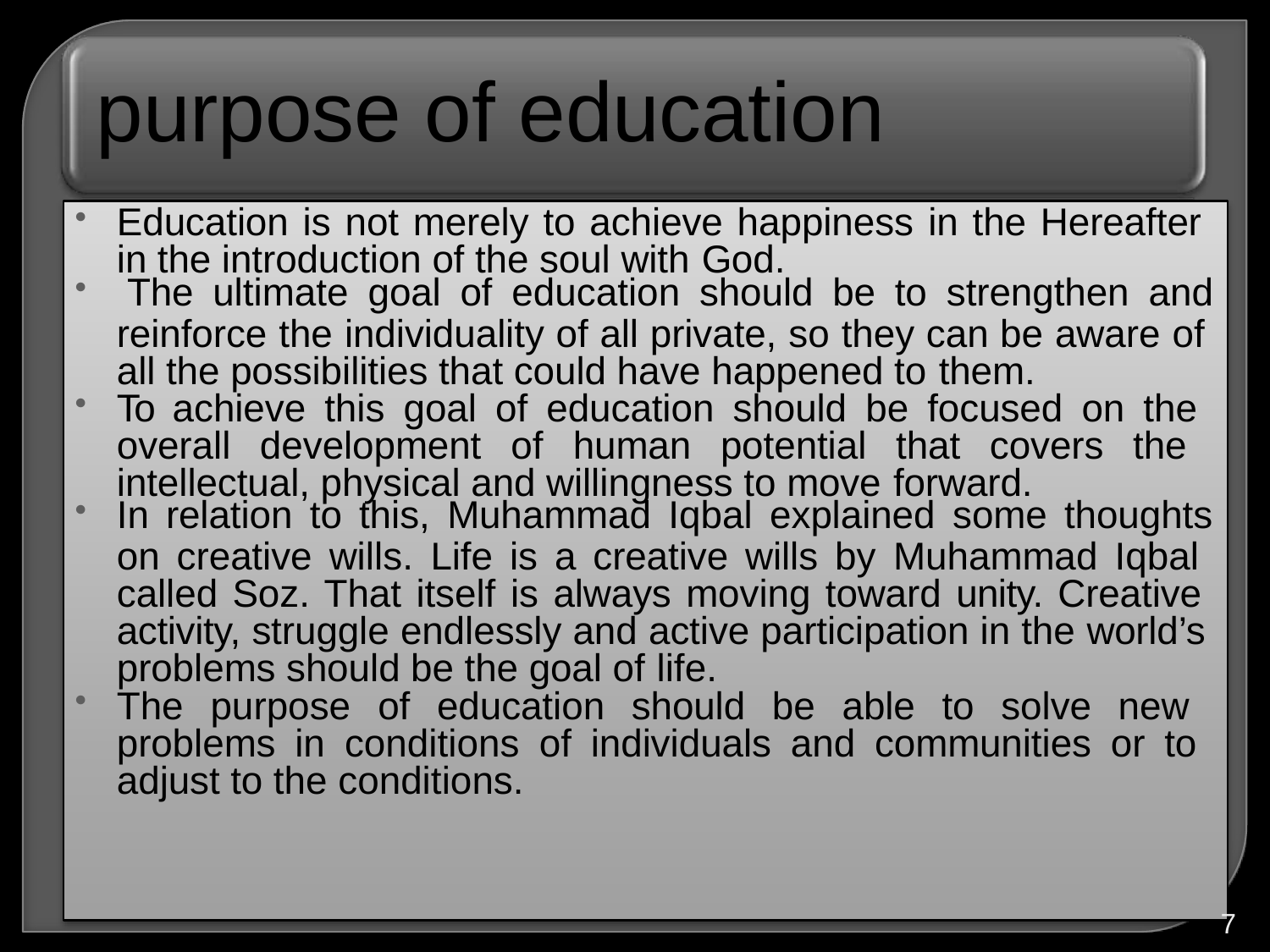

# purpose of education

Education is not merely to achieve happiness in the Hereafter  in the introduction of the soul with God.
The ultimate goal of education should be to strengthen and
reinforce the individuality of all private, so they can be aware of  all the possibilities that could have happened to them.
To achieve this goal of education should be focused on the  overall development of human potential that covers the  intellectual, physical and willingness to move forward.
In relation to this, Muhammad Iqbal explained some thoughts
on creative wills. Life is a creative wills by Muhammad Iqbal  called Soz. That itself is always moving toward unity. Creative  activity, struggle endlessly and active participation in the world’s  problems should be the goal of life.
The purpose of education should be able to solve new  problems in conditions of individuals and communities or to  adjust to the conditions.

7